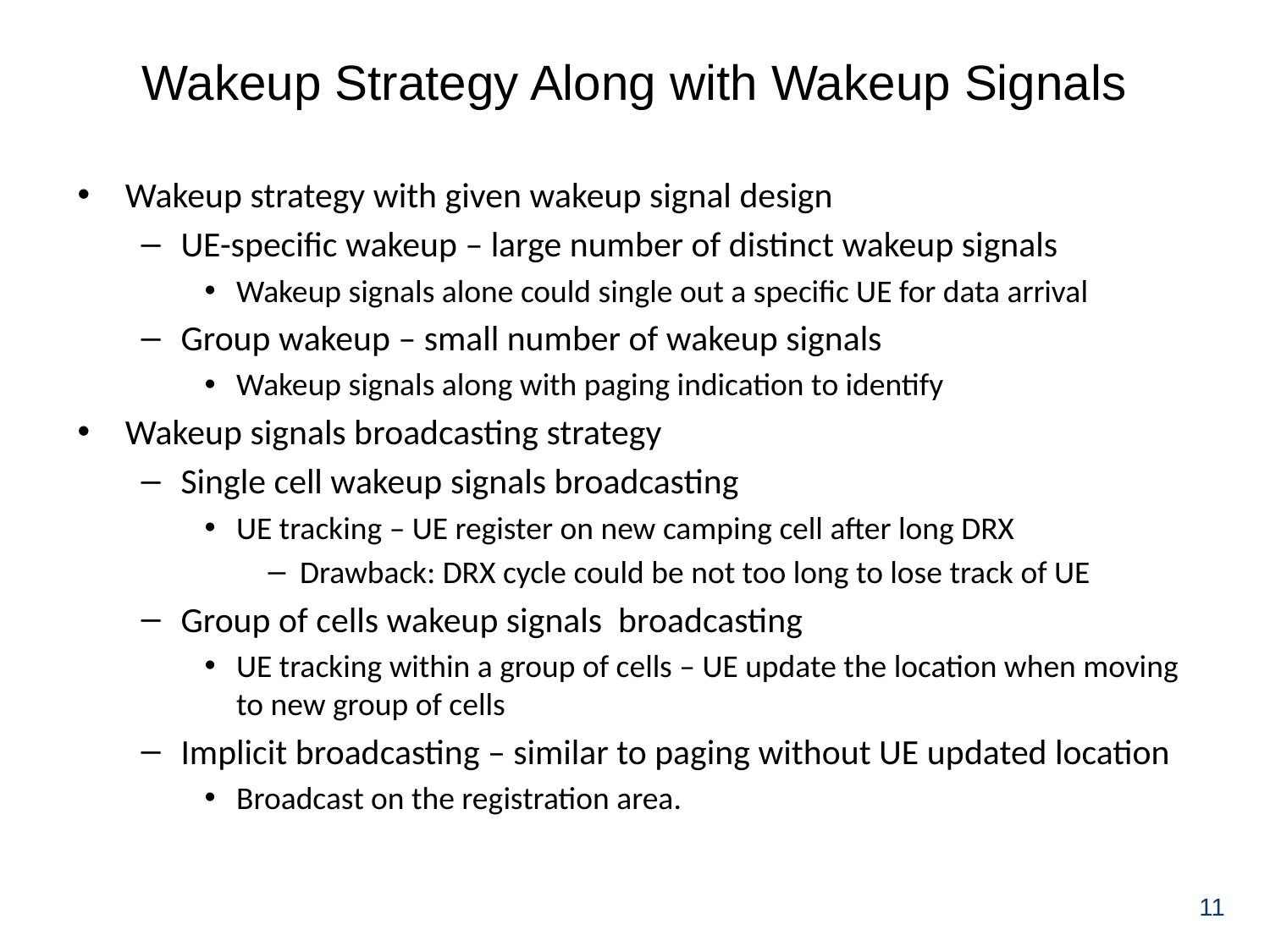

# Wakeup Strategy Along with Wakeup Signals
Wakeup strategy with given wakeup signal design
UE-specific wakeup – large number of distinct wakeup signals
Wakeup signals alone could single out a specific UE for data arrival
Group wakeup – small number of wakeup signals
Wakeup signals along with paging indication to identify
Wakeup signals broadcasting strategy
Single cell wakeup signals broadcasting
UE tracking – UE register on new camping cell after long DRX
Drawback: DRX cycle could be not too long to lose track of UE
Group of cells wakeup signals  broadcasting
UE tracking within a group of cells – UE update the location when moving to new group of cells
Implicit broadcasting – similar to paging without UE updated location
Broadcast on the registration area.

11